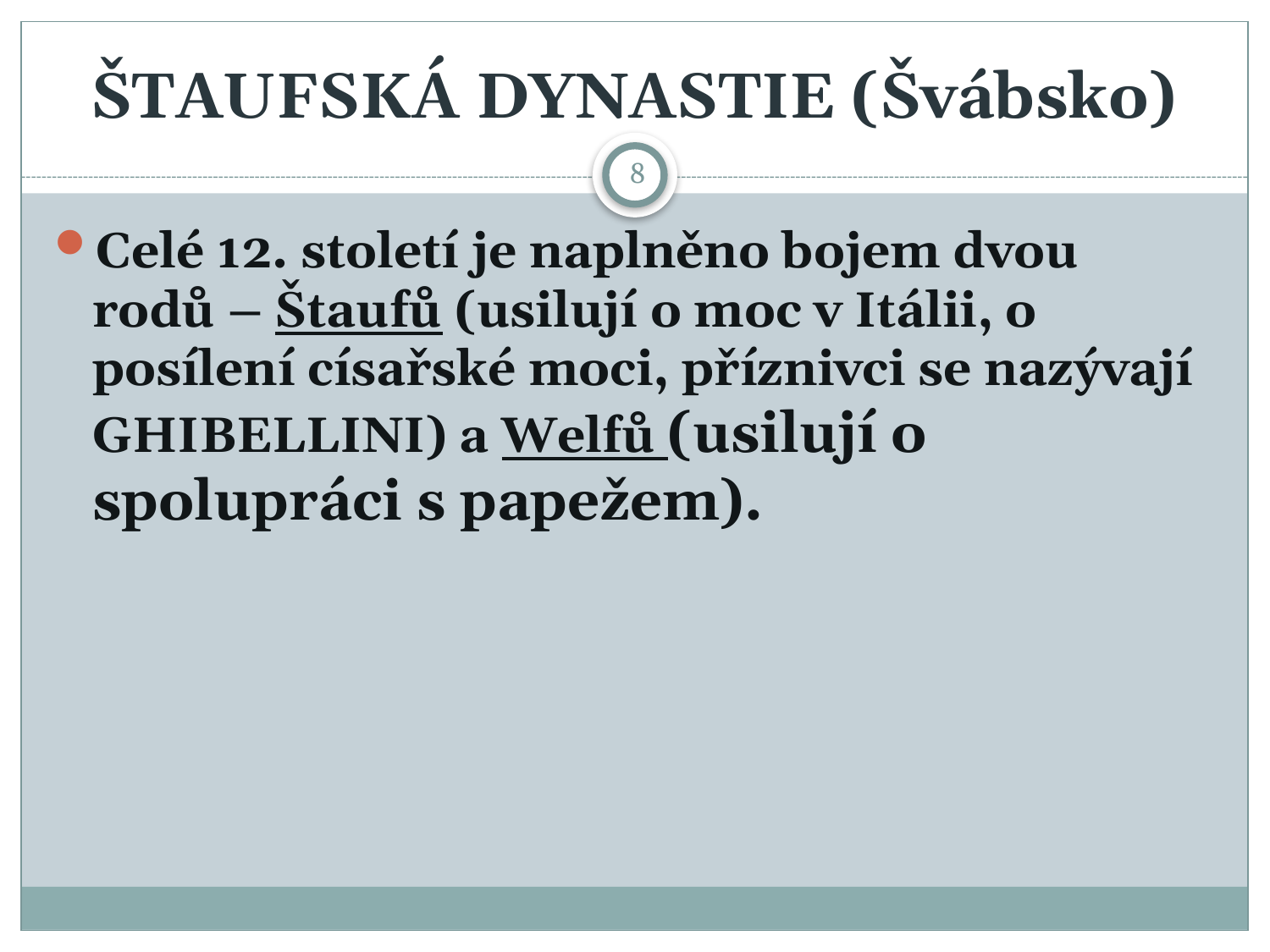

# ŠTAUFSKÁ DYNASTIE (Švábsko)
8
Celé 12. století je naplněno bojem dvou rodů – Štaufů (usilují o moc v Itálii, o posílení císařské moci, příznivci se nazývají GHIBELLINI) a Welfů (usilují o spolupráci s papežem).